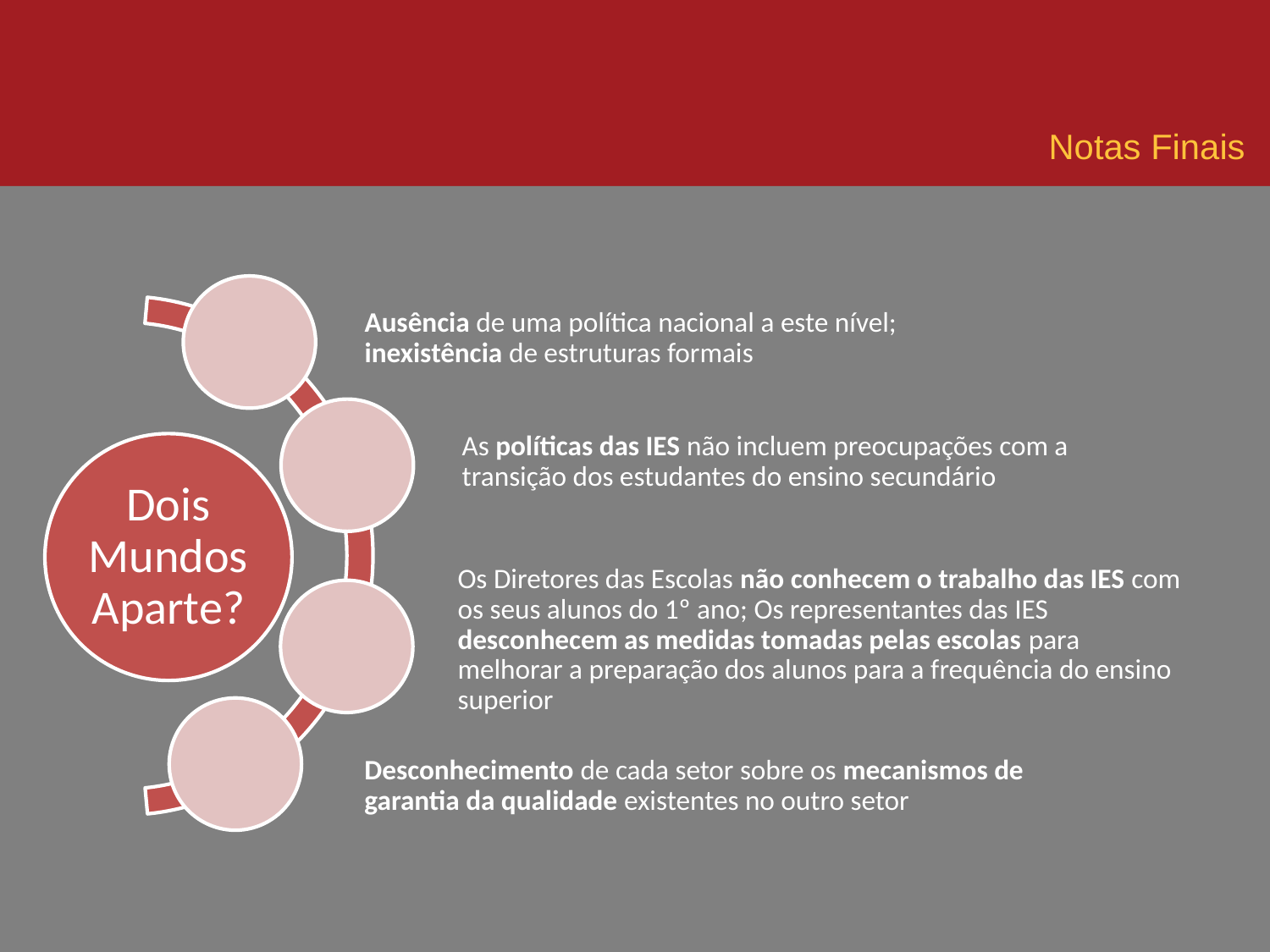

Notas Finais
Dois Mundos Aparte?
Ausência de uma política nacional a este nível; inexistência de estruturas formais
As políticas das IES não incluem preocupações com a transição dos estudantes do ensino secundário
Os Diretores das Escolas não conhecem o trabalho das IES com os seus alunos do 1º ano; Os representantes das IES desconhecem as medidas tomadas pelas escolas para melhorar a preparação dos alunos para a frequência do ensino superior
Desconhecimento de cada setor sobre os mecanismos de garantia da qualidade existentes no outro setor